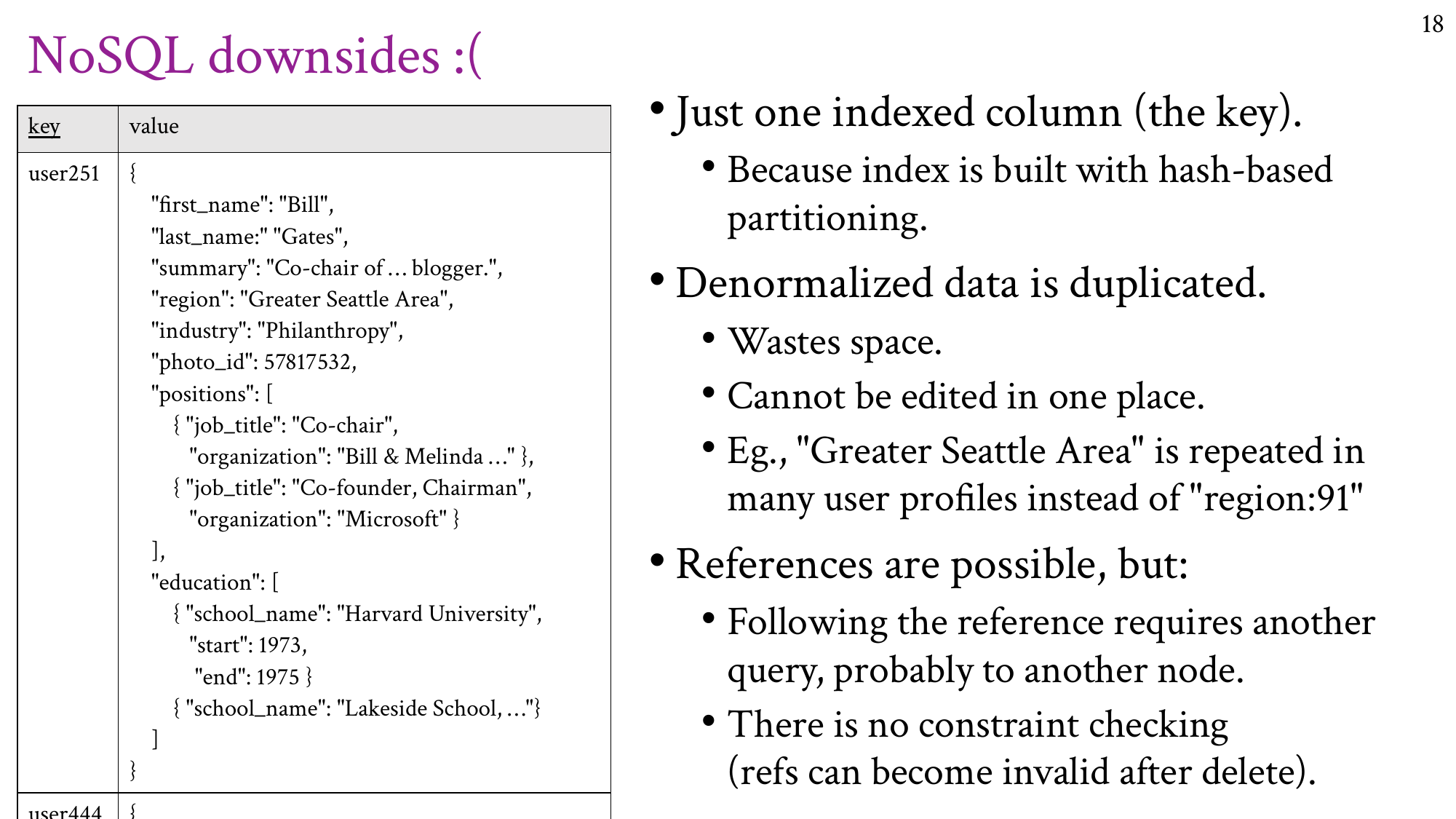

# NoSQL downsides :(
Just one indexed column (the key).
Because index is built with hash-based partitioning.
Denormalized data is duplicated.
Wastes space.
Cannot be edited in one place.
Eg., "Greater Seattle Area" is repeated in many user profiles instead of "region:91"
References are possible, but:
Following the reference requires another query, probably to another node.
There is no constraint checking
(refs can become invalid after delete).

| key | value |
| --- | --- |
| user251 | { "first\_name": "Bill", "last\_name:" "Gates", "summary": "Co-chair of … blogger.", "region": "Greater Seattle Area", "industry": "Philanthropy", "photo\_id": 57817532, "positions": [ { "job\_title": "Co-chair", "organization": "Bill & Melinda …" }, { "job\_title": "Co-founder, Chairman", "organization": "Microsoft" } ], "education": [ { "school\_name": "Harvard University", "start": 1973, "end": 1975 } { "school\_name": "Lakeside School, …"} ] } |
| user444 | { "first\_name": "Steve", "last\_name": "Tarzia", |